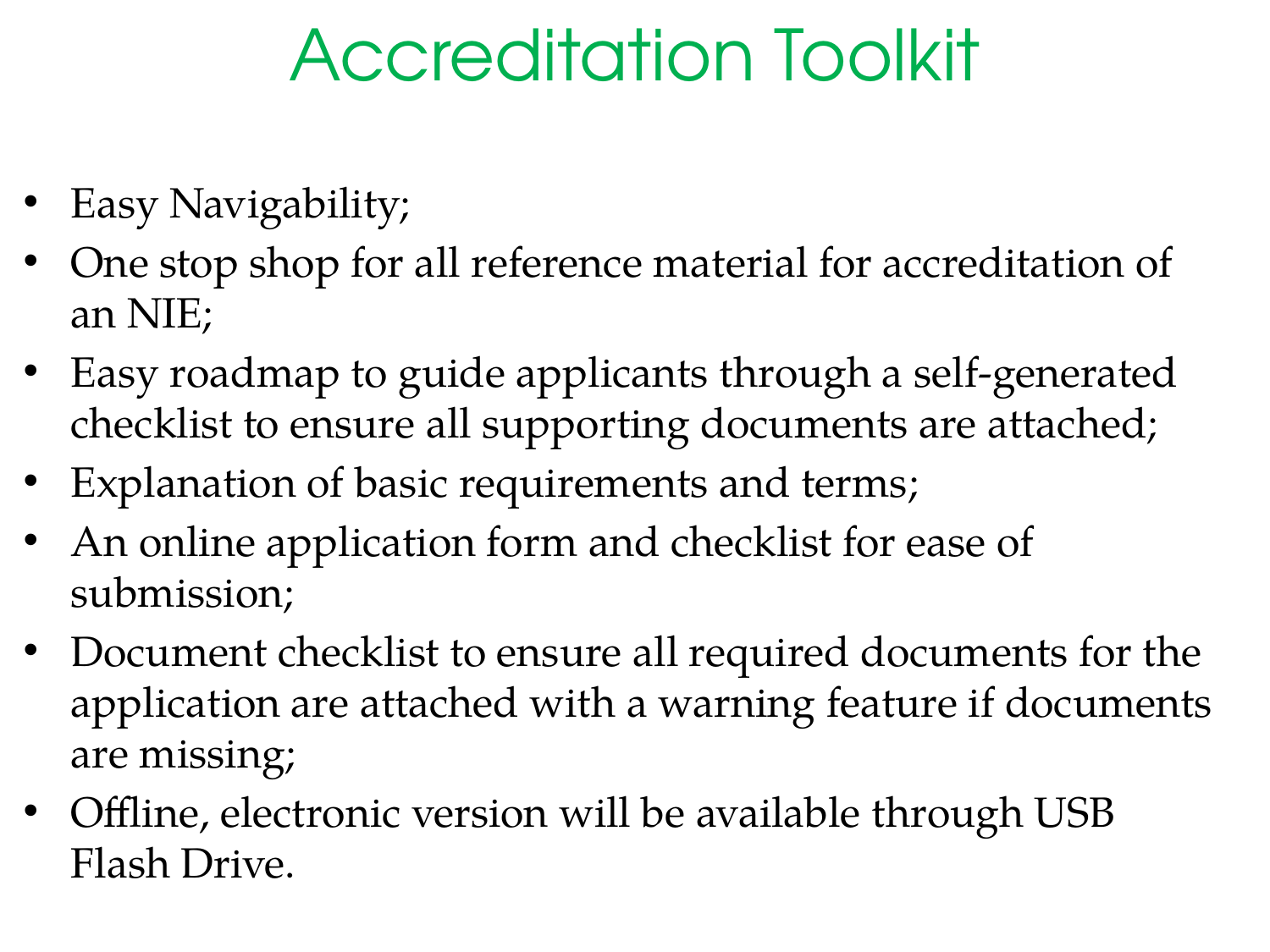

# Accreditation Toolkit
Easy Navigability;
One stop shop for all reference material for accreditation of an NIE;
Easy roadmap to guide applicants through a self-generated checklist to ensure all supporting documents are attached;
Explanation of basic requirements and terms;
An online application form and checklist for ease of submission;
Document checklist to ensure all required documents for the application are attached with a warning feature if documents are missing;
Offline, electronic version will be available through USB Flash Drive.